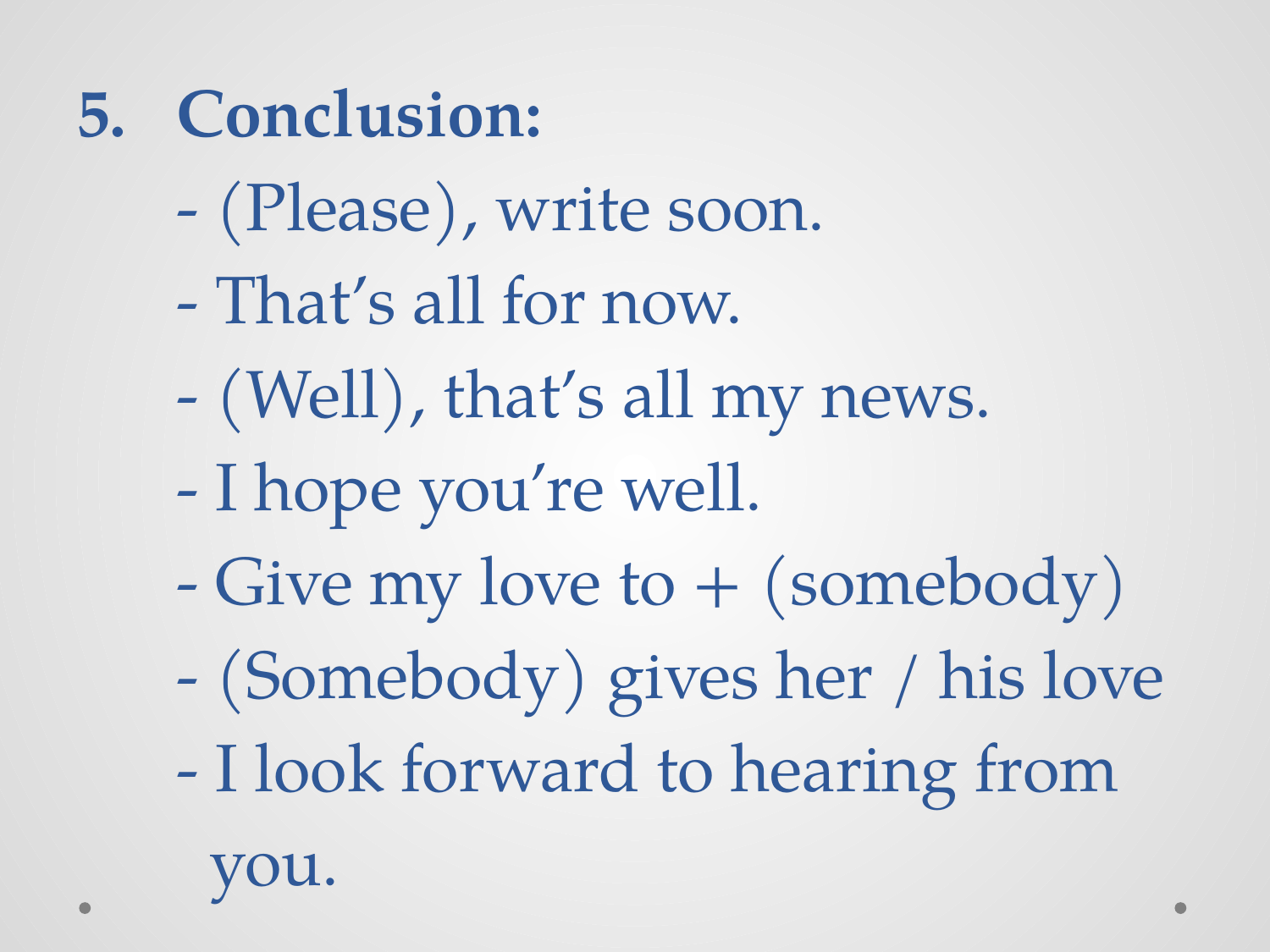

5.   Conclusion:
      - (Please), write soon.
      - That’s all for now.
      - (Well), that’s all my news.
      - I hope you’re well.
      - Give my love to + (somebody)
      - (Somebody) gives her / his love
      - I look forward to hearing from
        you.